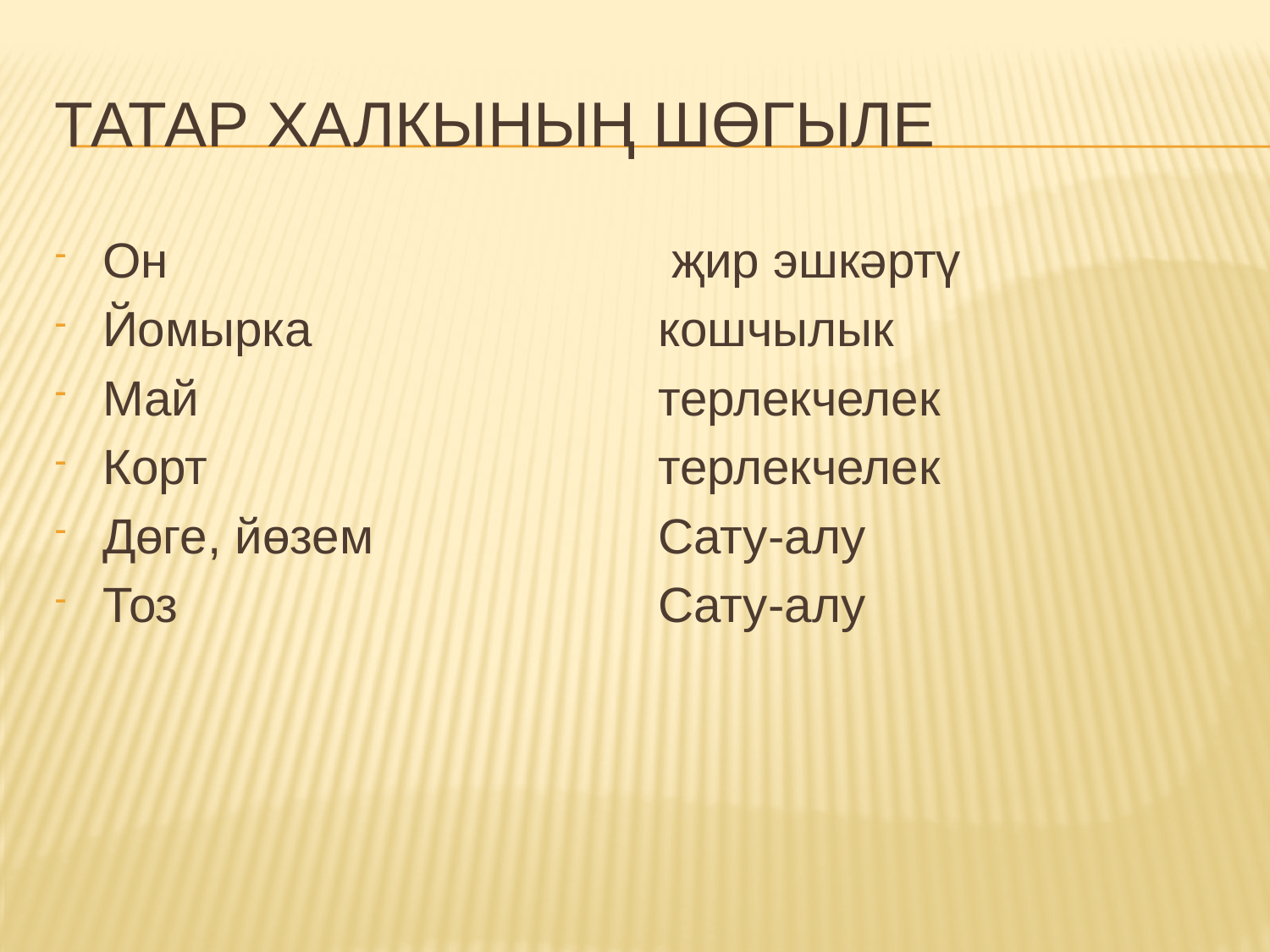

# Татар халкының шөгыле
Он
Йомырка
Май
Корт
Дөге, йөзем
Тоз

 җир эшкәртү
кошчылык
терлекчелек
терлекчелек
Сату-алу
Сату-алу